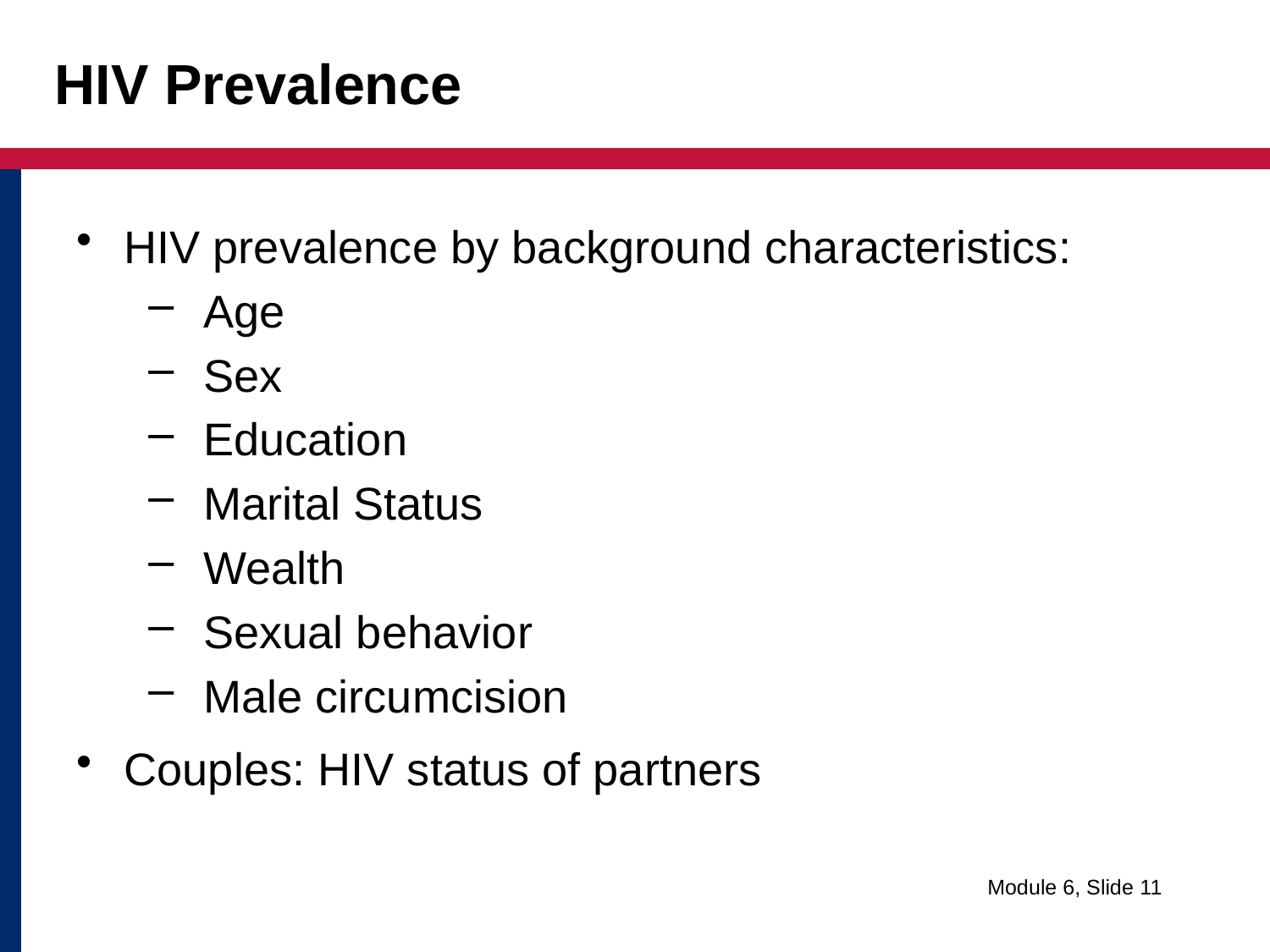

# HIV Prevalence
HIV prevalence by background characteristics:
Age
Sex
Education
Marital Status
Wealth
Sexual behavior
Male circumcision
Couples: HIV status of partners

Module 6, Slide 11